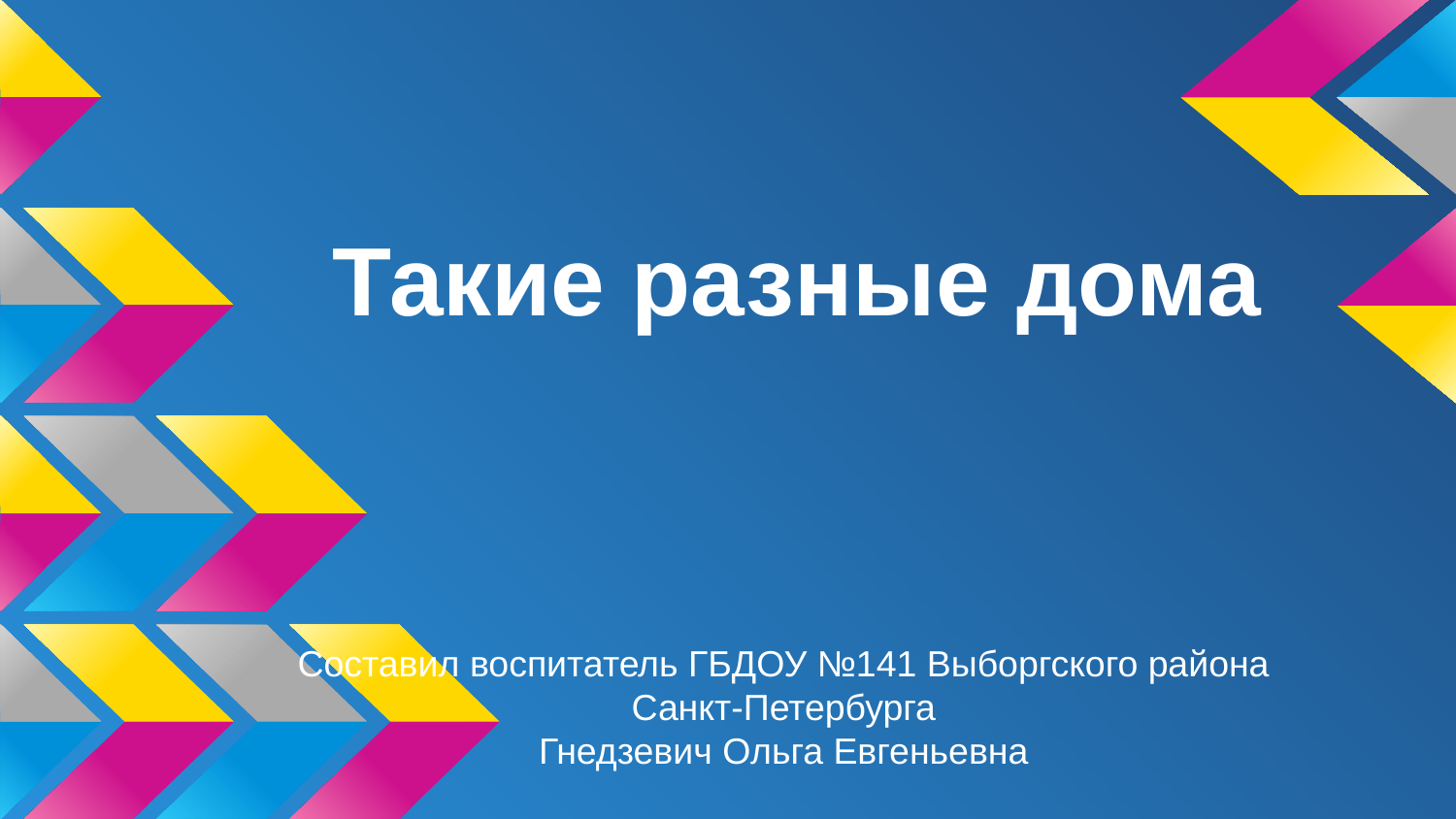

# Такие разные дома
Составил воспитатель ГБДОУ №141 Выборгского района Санкт-Петербурга
Гнедзевич Ольга Евгеньевна